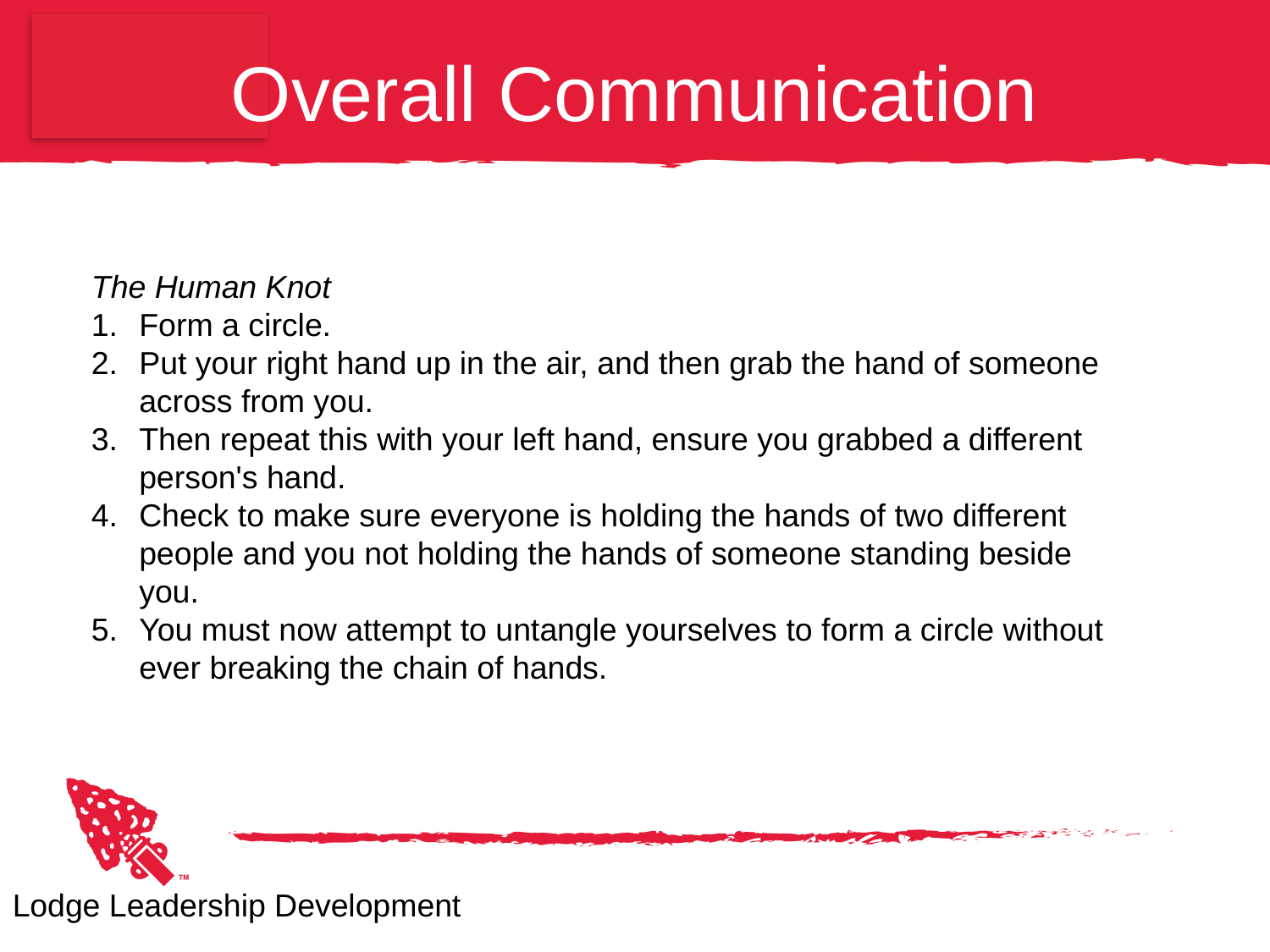

# Overall Communication
The Human Knot
Form a circle.
Put your right hand up in the air, and then grab the hand of someone across from you.
Then repeat this with your left hand, ensure you grabbed a different person's hand.
Check to make sure everyone is holding the hands of two different people and you not holding the hands of someone standing beside you.
You must now attempt to untangle yourselves to form a circle without ever breaking the chain of hands.
Lodge Leadership Development